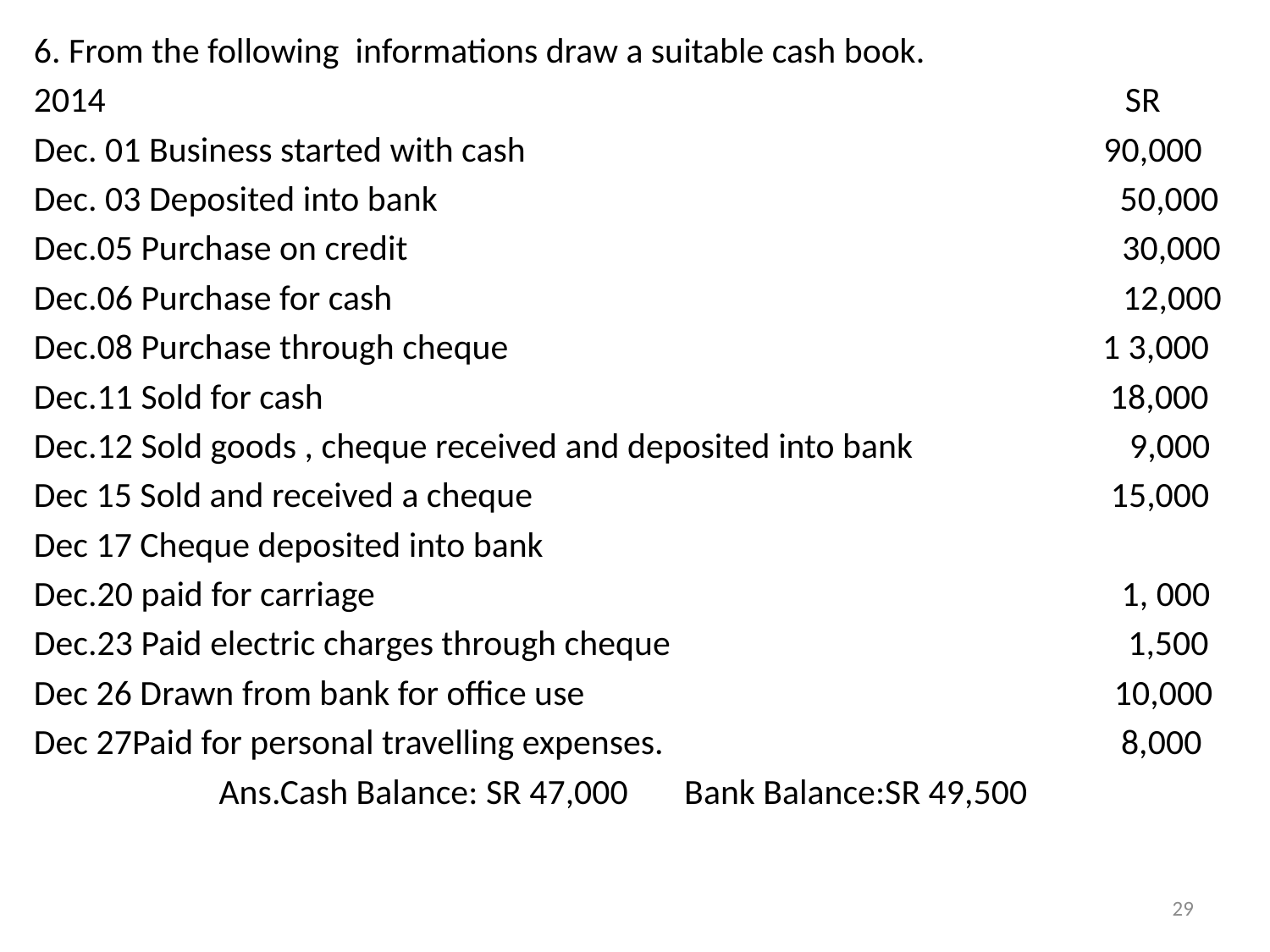

6. From the following  informations draw a suitable cash book.
2014                                                                                                                               SR
Dec. 01 Business started with cash                                                                        90,000
Dec. 03 Deposited into bank                                                                                     50,000
Dec.05 Purchase on credit                                                                                         30,000
Dec.06 Purchase for cash                                                                                           12,000
Dec.08 Purchase through cheque                                                                          1 3,000
Dec.11 Sold for cash                                                                                                  18,000
Dec.12 Sold goods , cheque received and deposited into bank                           9,000
Dec 15 Sold and received a cheque                                                                        15,000
Dec 17 Cheque deposited into bank
Dec.20 paid for carriage                                                                                             1, 000
Dec.23 Paid electric charges through cheque                                                         1,500
Dec 26 Drawn from bank for office use                                                                  10,000
Dec 27Paid for personal travelling expenses.                                                         8,000
                       Ans.Cash Balance: SR 47,000       Bank Balance:SR 49,500

29